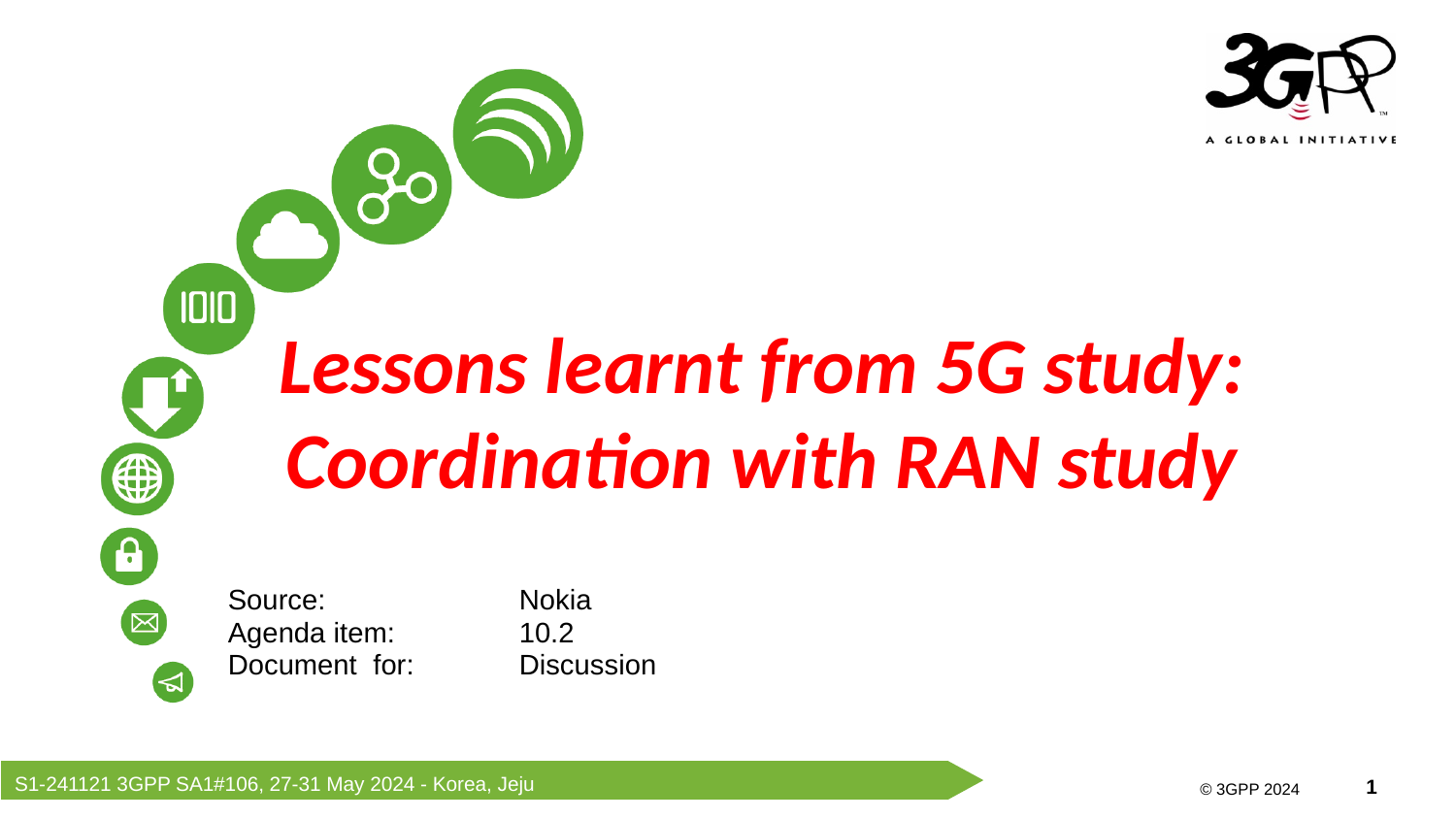

Lessons learnt from 5G study: Coordination with RAN study
Source: 		Nokia
Agenda item: 	10.2
Document  for:	Discussion
S1-241121 3GPP SA1#106, 27-31 May 2024 - Korea, Jeju

© 3GPP 2024